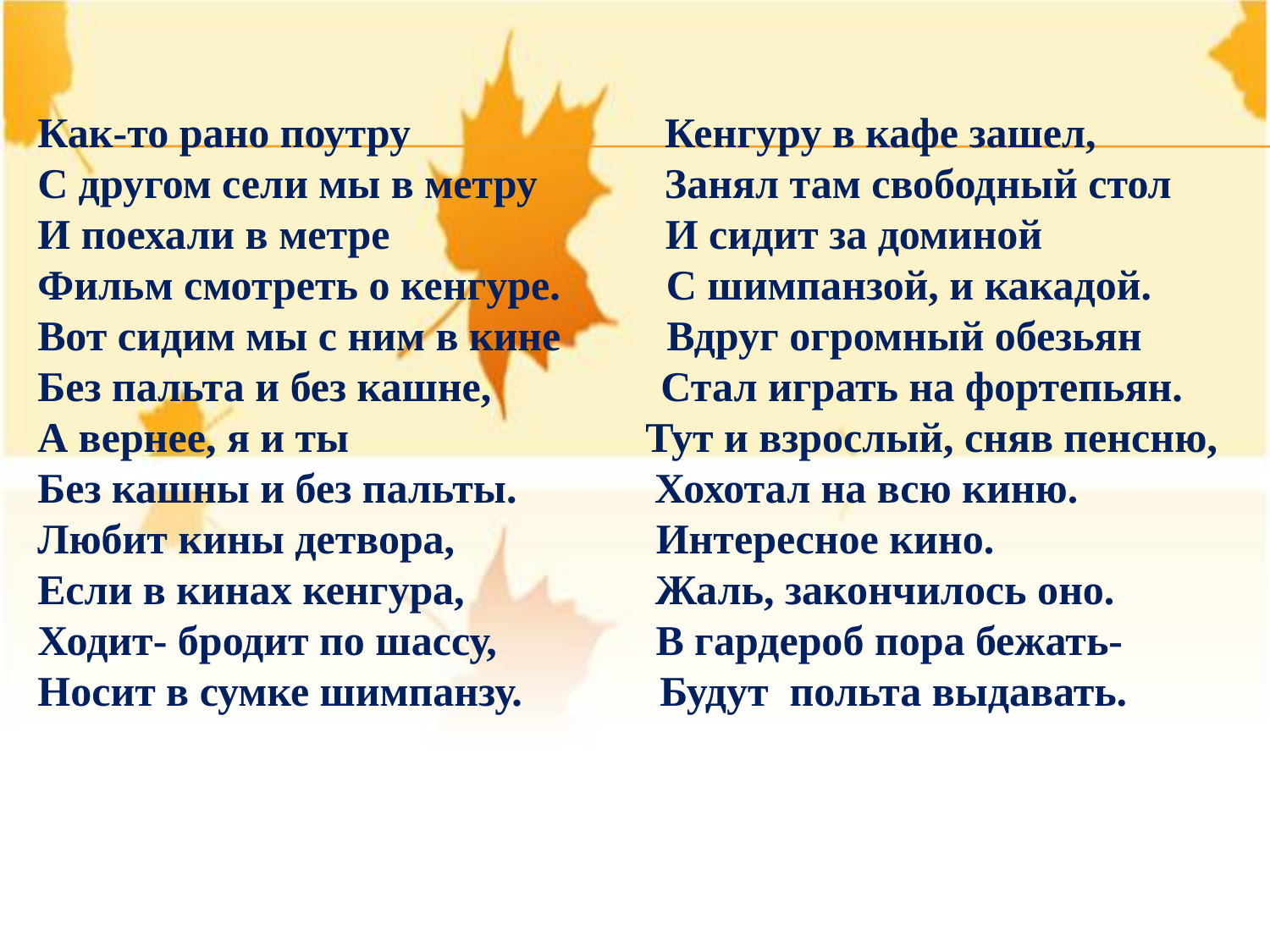

Как-то рано поутру                        Кенгуру в кафе зашел,
С другом сели мы в метру            Занял там свободный стол
И поехали в метре                          И сидит за доминой
Фильм смотреть о кенгуре.          С шимпанзой, и какадой.
Вот сидим мы с ним в кине          Вдруг огромный обезьян
Без пальта и без кашне,                Стал играть на фортепьян.
А вернее, я и ты                            Тут и взрослый, сняв пенсню, Без кашны и без пальты.             Хохотал на всю киню.
Любит кины детвора,                   Интересное кино.
Если в кинах кенгура,                  Жаль, закончилось оно.
Ходит- бродит по шассу,               В гардероб пора бежать-
Носит в сумке шимпанзу.             Будут  польта выдавать.